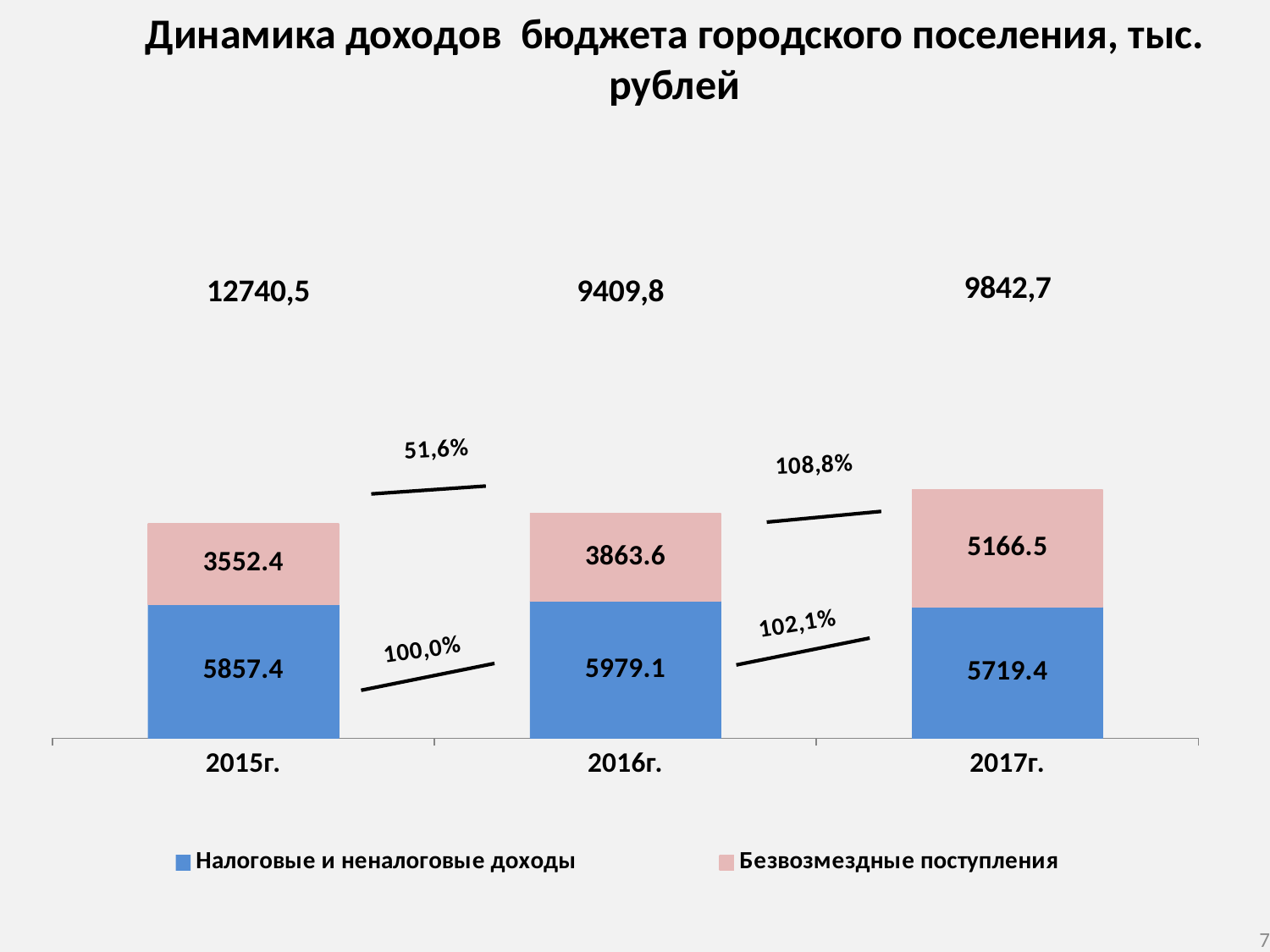

Динамика доходов  бюджета городского поселения, тыс. рублей

### Chart

| Category | Налоговые и неналоговые доходы | Безвозмездные поступления |
|---|---|---|
| 2015г. | 5857.4 | 3552.4 |
| 2016г. | 5979.1 | 3863.6 |
| 2017г. | 5719.4 | 5166.5 |
7